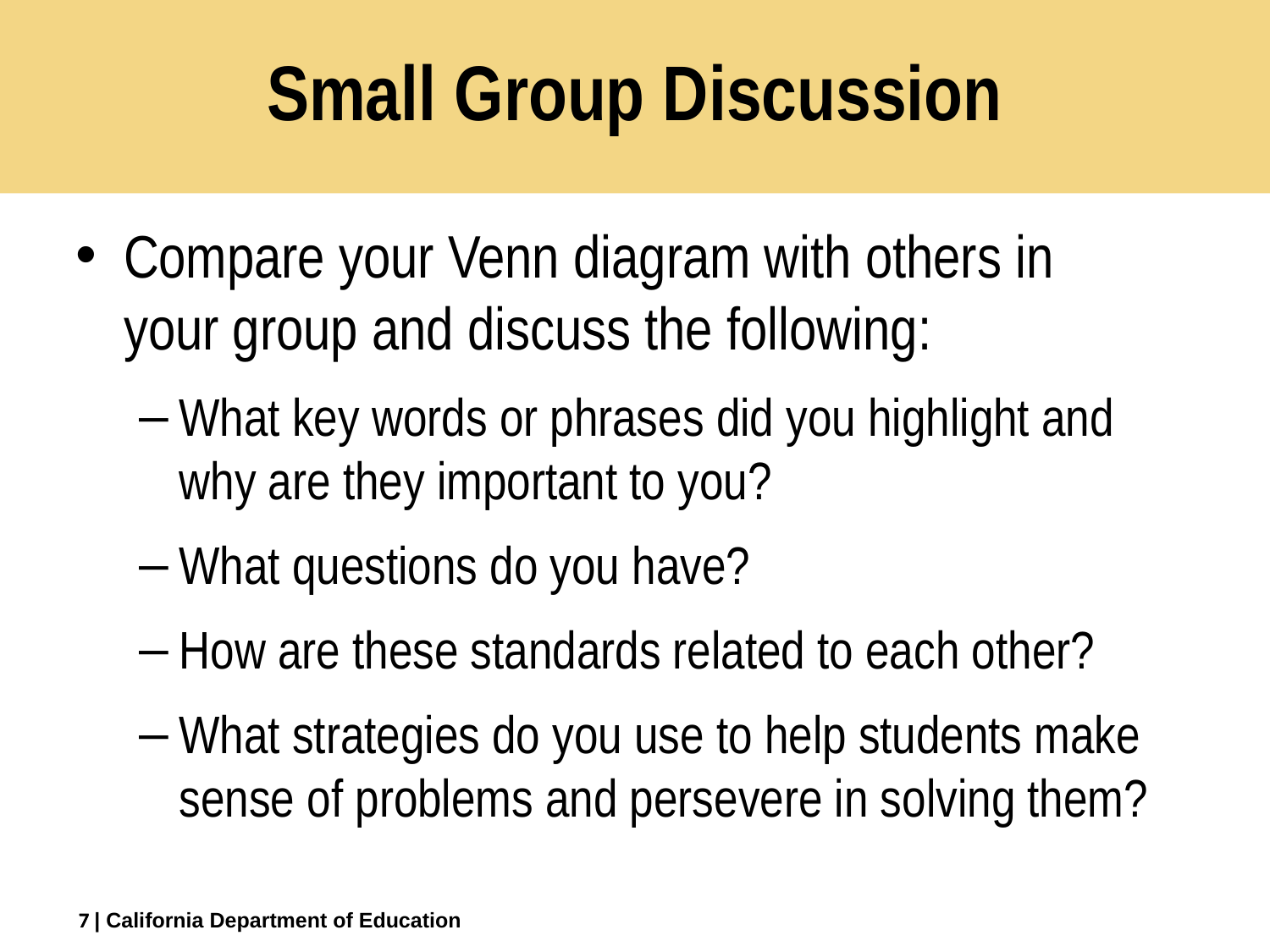

# Small Group Discussion
Compare your Venn diagram with others in your group and discuss the following:
What key words or phrases did you highlight and why are they important to you?
What questions do you have?
How are these standards related to each other?
What strategies do you use to help students make sense of problems and persevere in solving them?

7
7
| California Department of Education